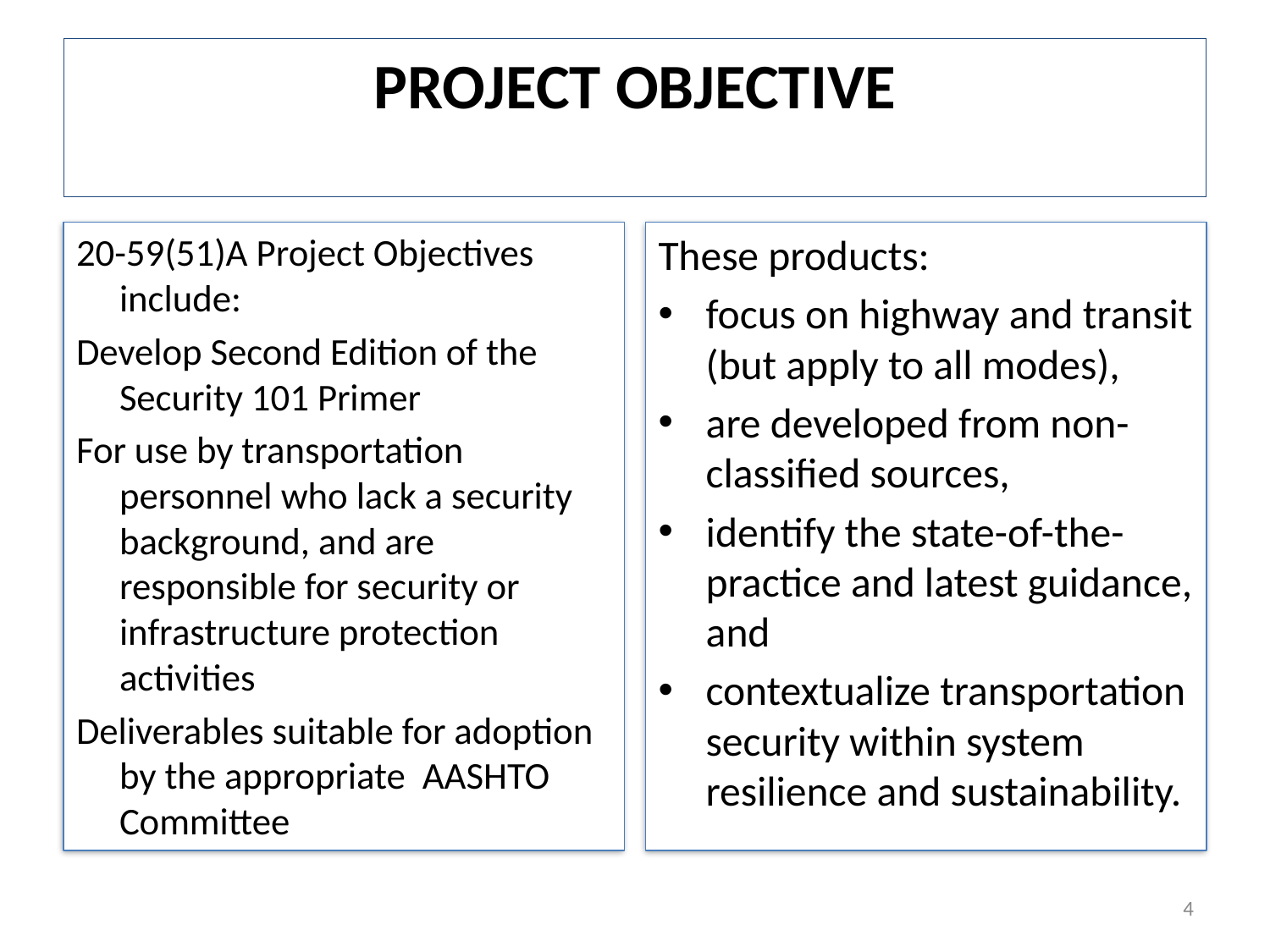

# PROJECT OBJECTIVE
20-59(51)A Project Objectives include:
Develop Second Edition of the Security 101 Primer
For use by transportation personnel who lack a security background, and are responsible for security or infrastructure protection activities
Deliverables suitable for adoption by the appropriate  AASHTO Committee
These products:
focus on highway and transit (but apply to all modes),
are developed from non-classified sources,
identify the state-of-the-practice and latest guidance, and
contextualize transportation security within system resilience and sustainability.

4